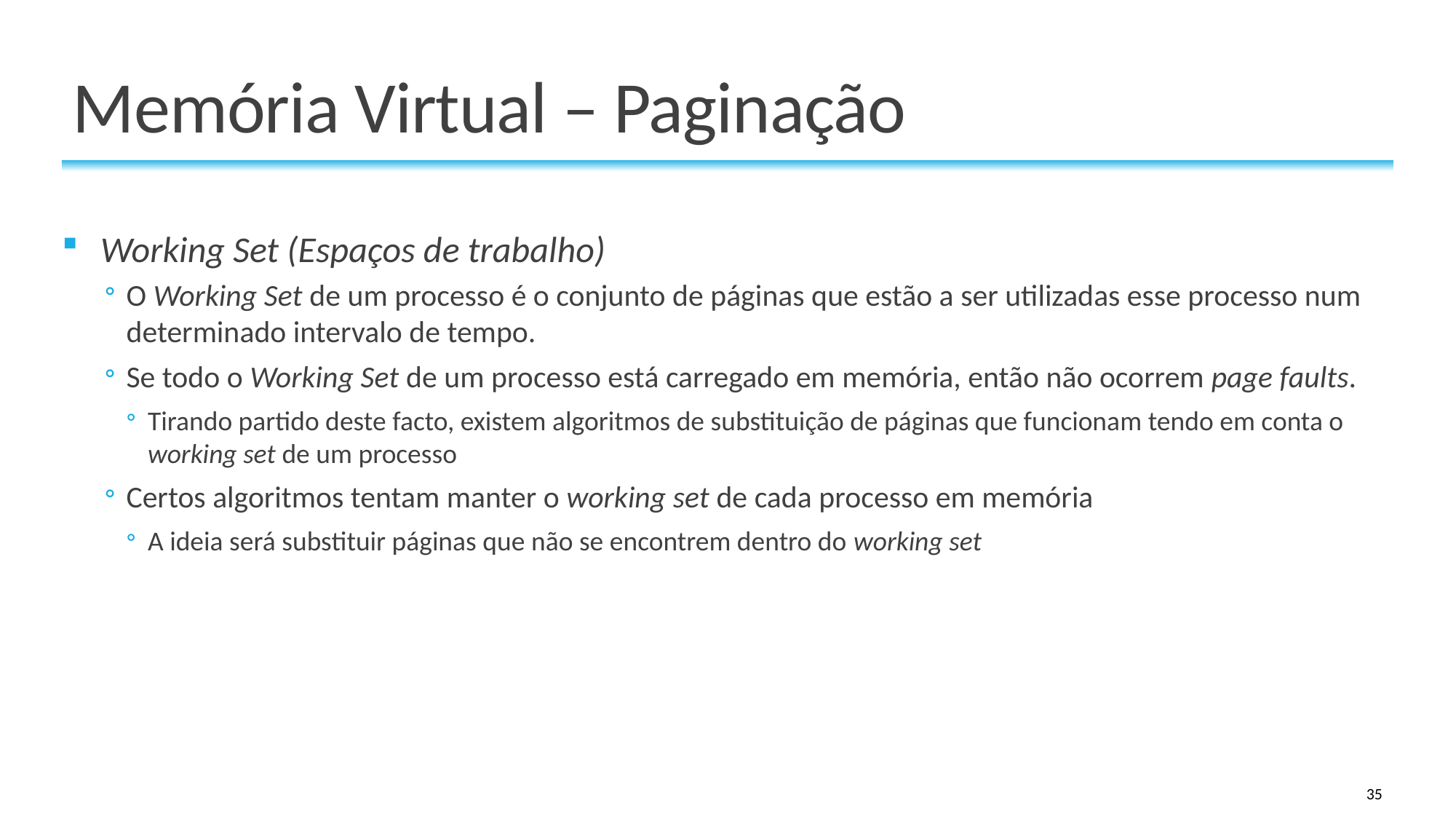

# Memória Virtual – Paginação
Working Set (Espaços de trabalho)
O Working Set de um processo é o conjunto de páginas que estão a ser utilizadas esse processo num determinado intervalo de tempo.
Se todo o Working Set de um processo está carregado em memória, então não ocorrem page faults.
Tirando partido deste facto, existem algoritmos de substituição de páginas que funcionam tendo em conta o working set de um processo
Certos algoritmos tentam manter o working set de cada processo em memória
A ideia será substituir páginas que não se encontrem dentro do working set
35